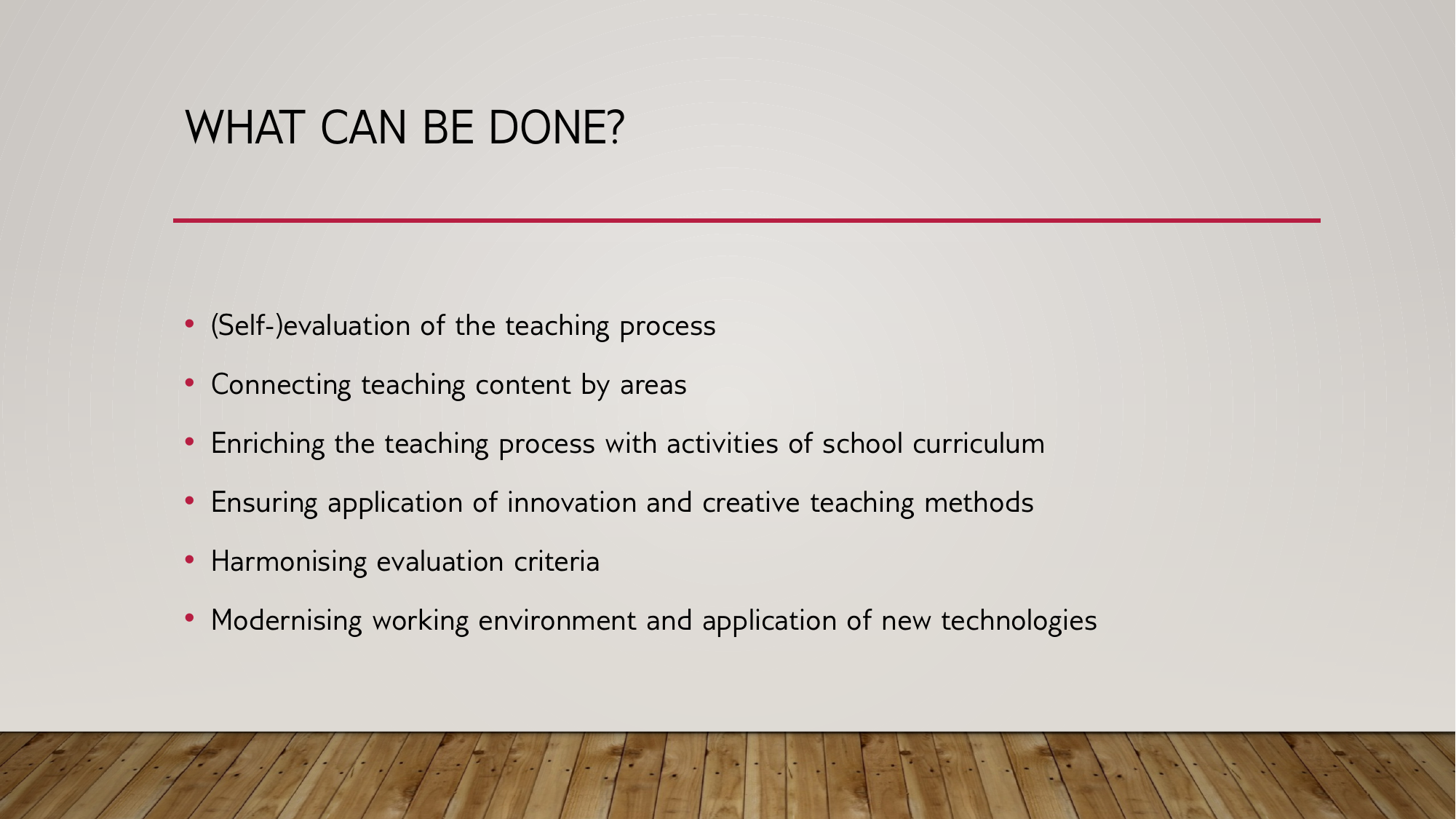

# What can be done?

(Self-)evaluation of the teaching process
Connecting teaching content by areas
Enriching the teaching process with activities of school curriculum
Ensuring application of innovation and creative teaching methods
Harmonising evaluation criteria
Modernising working environment and application of new technologies